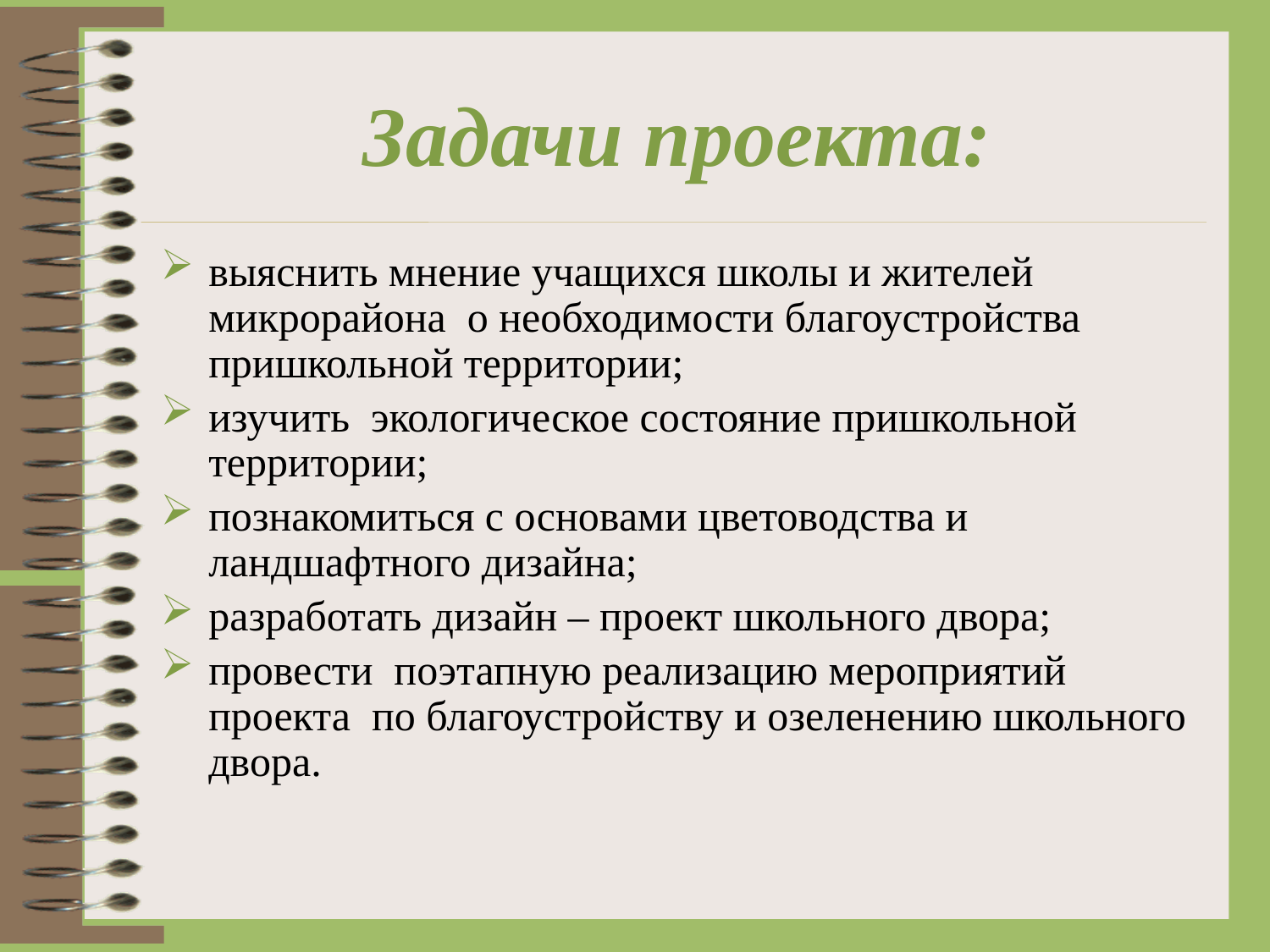

# Задачи проекта:
выяснить мнение учащихся школы и жителей микрорайона  о необходимости благоустройства пришкольной территории;
изучить  экологическое состояние пришкольной территории;
познакомиться с основами цветоводства и ландшафтного дизайна;
разработать дизайн – проект школьного двора;
провести  поэтапную реализацию мероприятий проекта  по благоустройству и озеленению школьного двора.